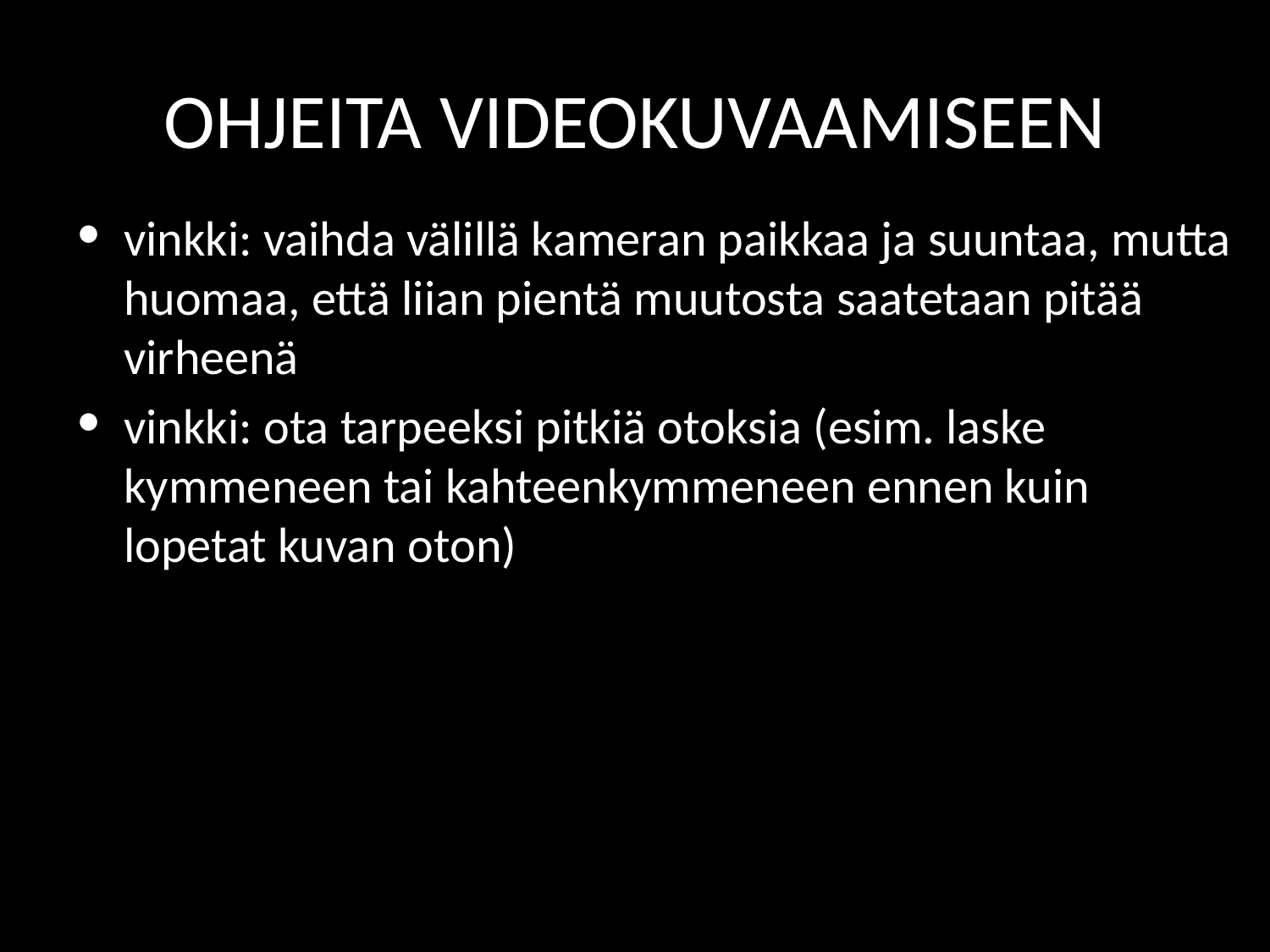

# OHJEITA VIDEOKUVAAMISEEN
vinkki: vaihda välillä kameran paikkaa ja suuntaa, mutta huomaa, että liian pientä muutosta saatetaan pitää virheenä
vinkki: ota tarpeeksi pitkiä otoksia (esim. laske kymmeneen tai kahteenkymmeneen ennen kuin lopetat kuvan oton)